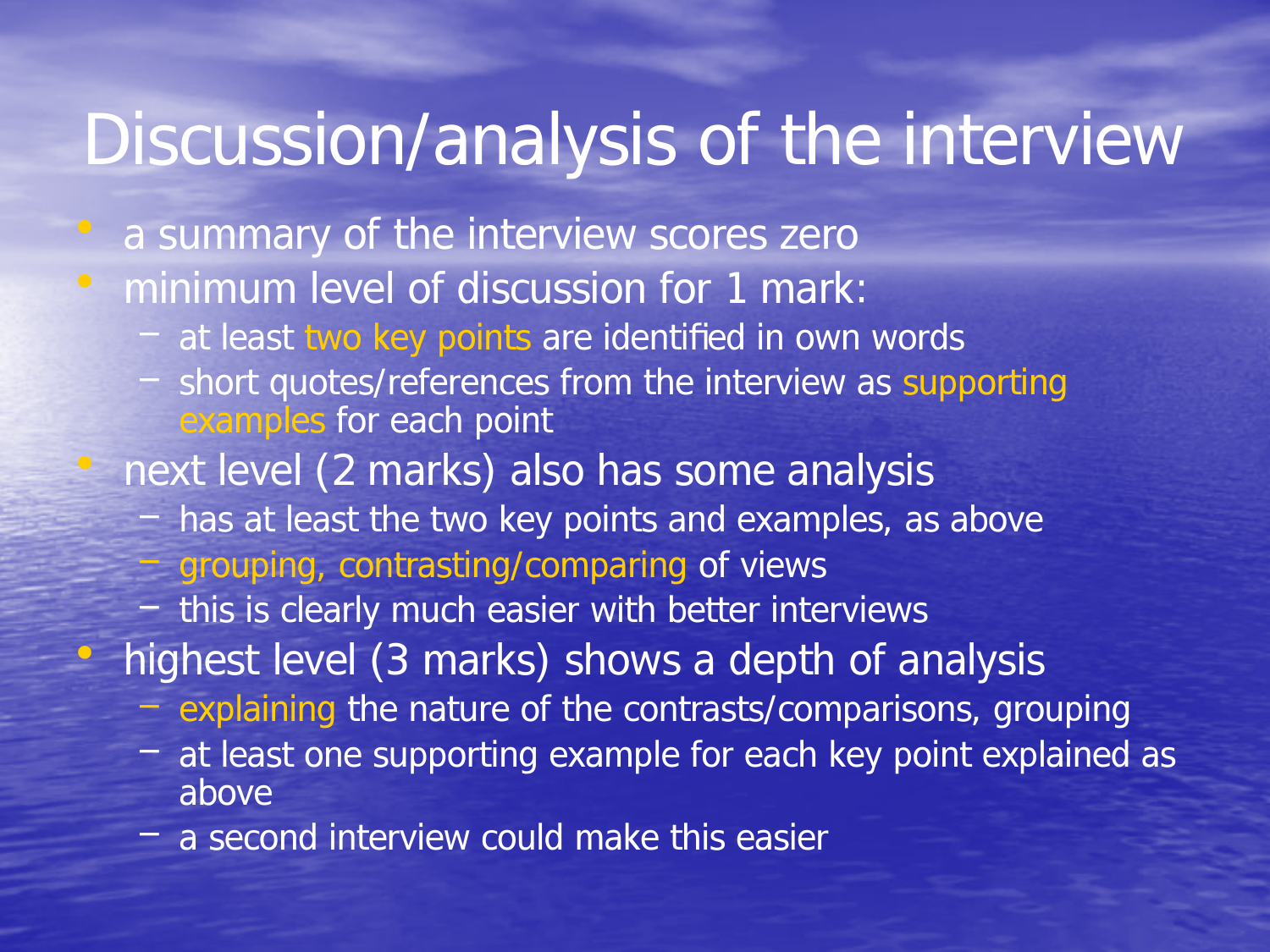

# Discussion/analysis of the interview
a summary of the interview scores zero
minimum level of discussion for 1 mark:
at least two key points are identified in own words
short quotes/references from the interview as supporting examples for each point
next level (2 marks) also has some analysis
has at least the two key points and examples, as above
grouping, contrasting/comparing of views
this is clearly much easier with better interviews
highest level (3 marks) shows a depth of analysis
explaining the nature of the contrasts/comparisons, grouping
at least one supporting example for each key point explained as above
a second interview could make this easier